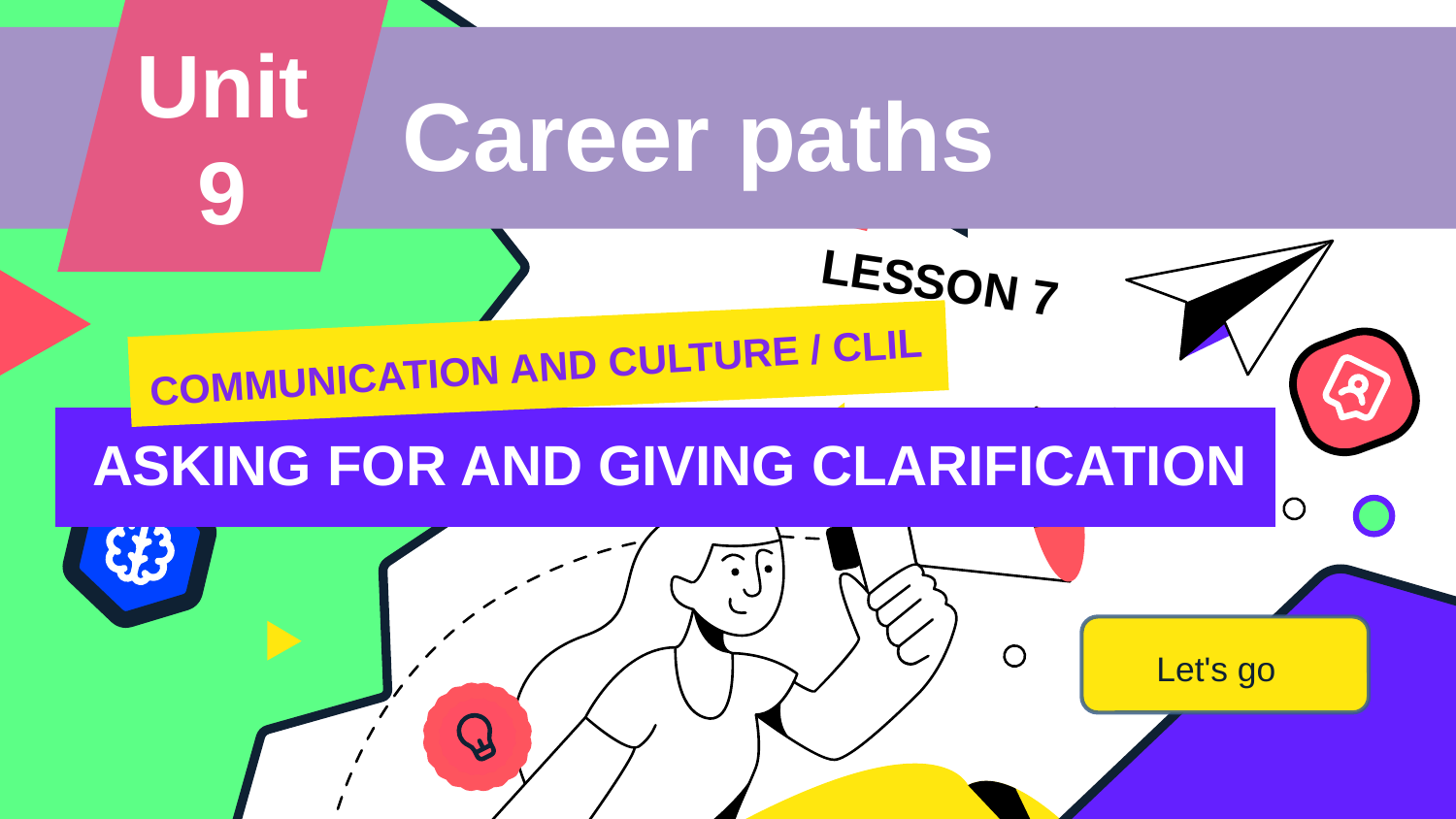

Unit 9

Career paths

LESSON 7

COMMUNICATION AND CULTURE / CLIL

ASKING FOR AND GIVING CLARIFICATION

Let's go